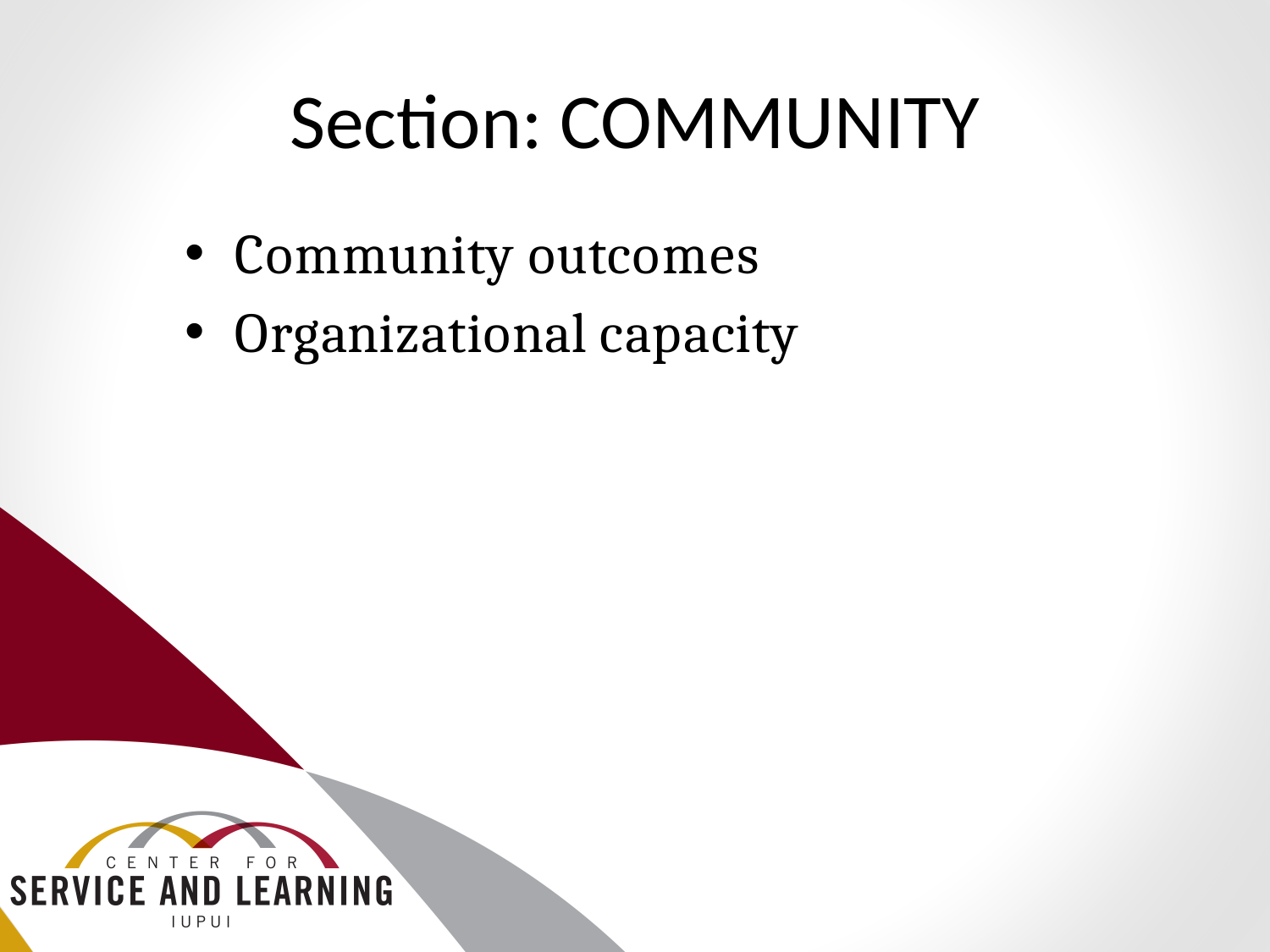

# Section: COMMUNITY
Community outcomes
Organizational capacity